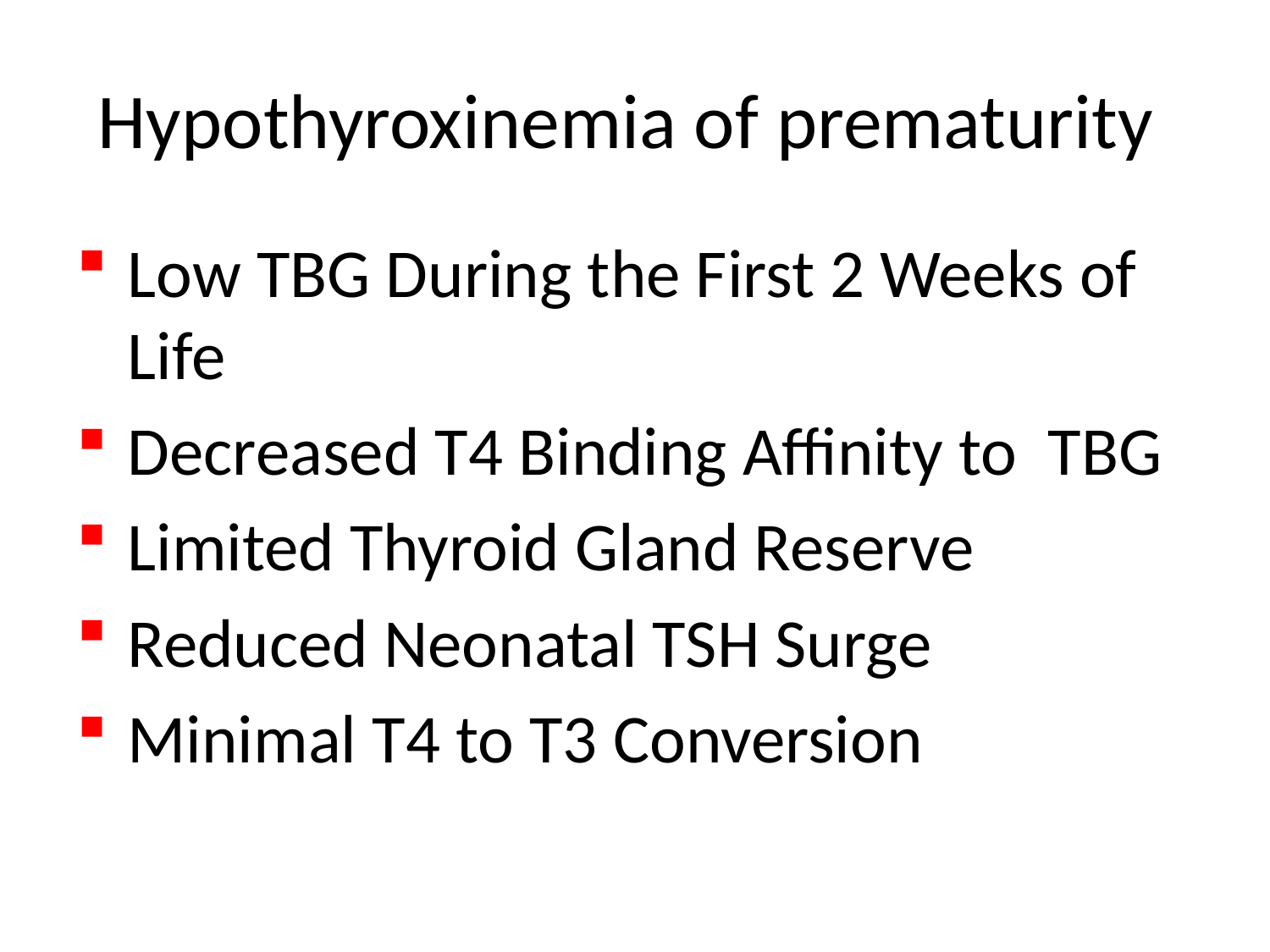

# Hypothyroxinemia of prematurity
Low TBG During the First 2 Weeks of Life
Decreased T4 Binding Affinity to  TBG
Limited Thyroid Gland Reserve
Reduced Neonatal TSH Surge
Minimal T4 to T3 Conversion